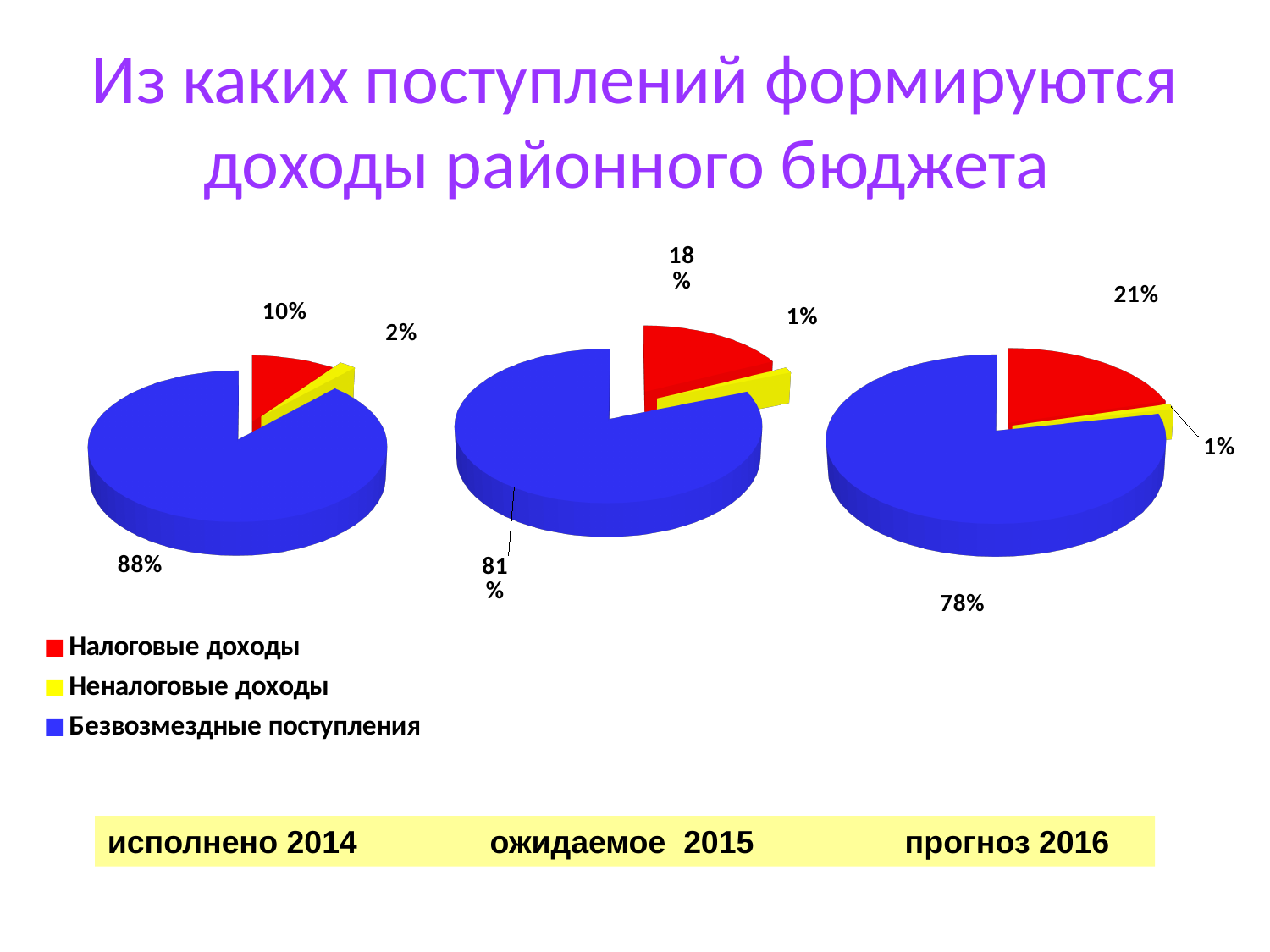

# Из каких поступлений формируются доходы районного бюджета

[unsupported chart]

[unsupported chart]

[unsupported chart]

исполнено 2014               ожидаемое  2015 	    прогноз 2016